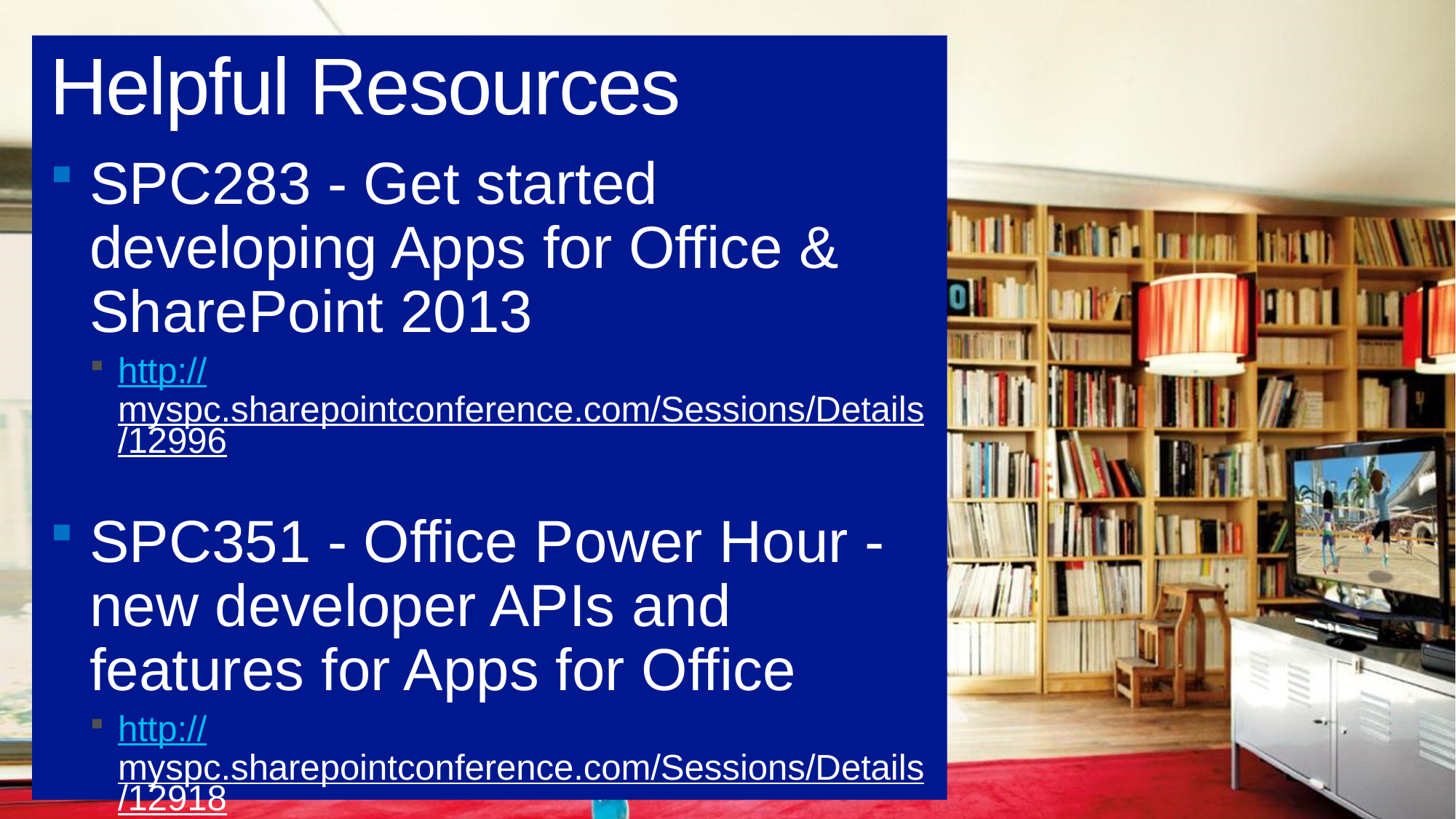

# Helpful Resources

SPC283 - Get started developing Apps for Office & SharePoint 2013
http://myspc.sharepointconference.com/Sessions/Details/12996
SPC351 - Office Power Hour - new developer APIs and features for Apps for Office
http://myspc.sharepointconference.com/Sessions/Details/12918